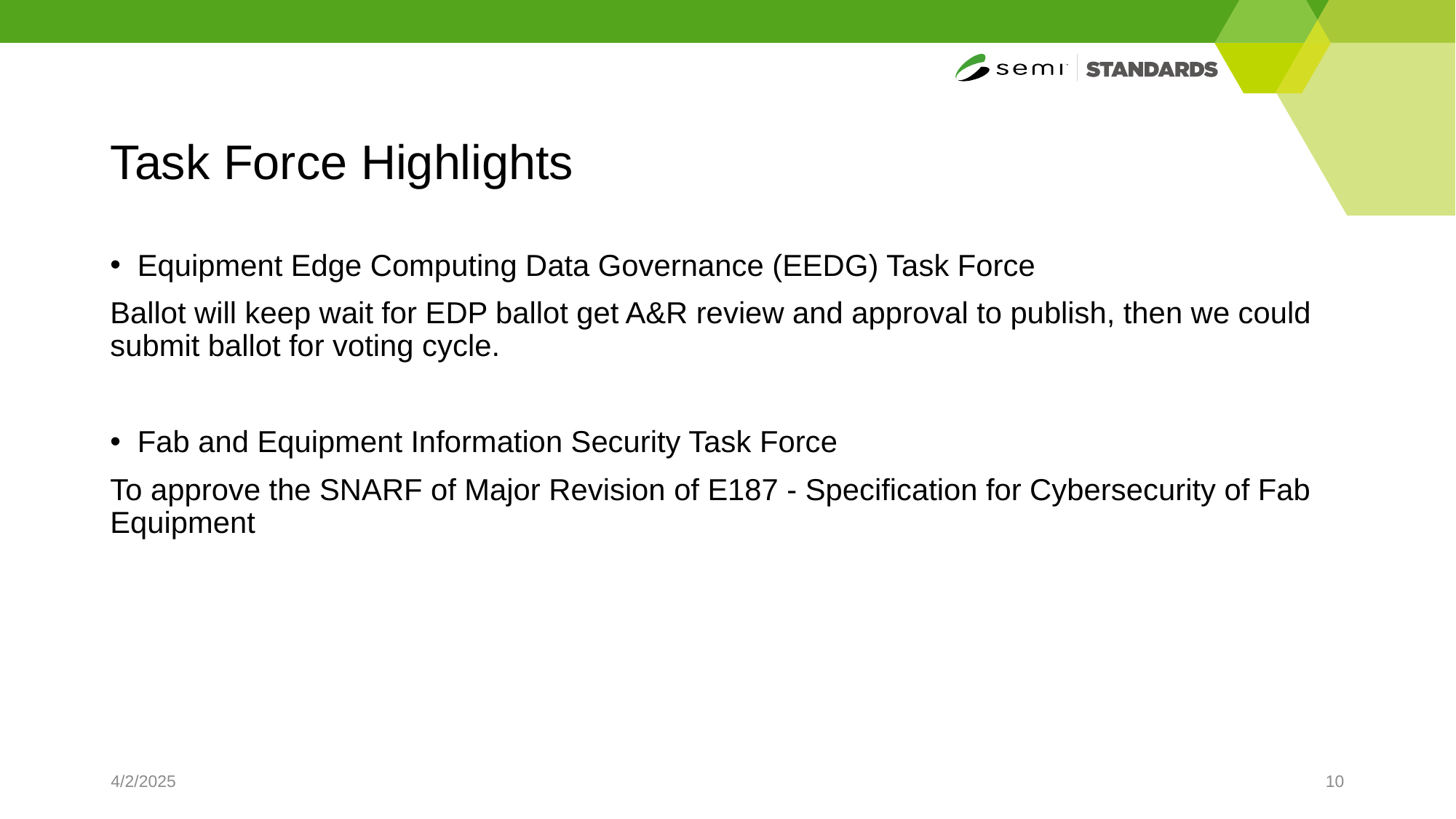

# Task Force Highlights
Equipment Edge Computing Data Governance (EEDG) Task Force
Ballot will keep wait for EDP ballot get A&R review and approval to publish, then we could submit ballot for voting cycle.

Fab and Equipment Information Security Task Force
To approve the SNARF of Major Revision of E187 - Specification for Cybersecurity of Fab Equipment

4/2/2025

10